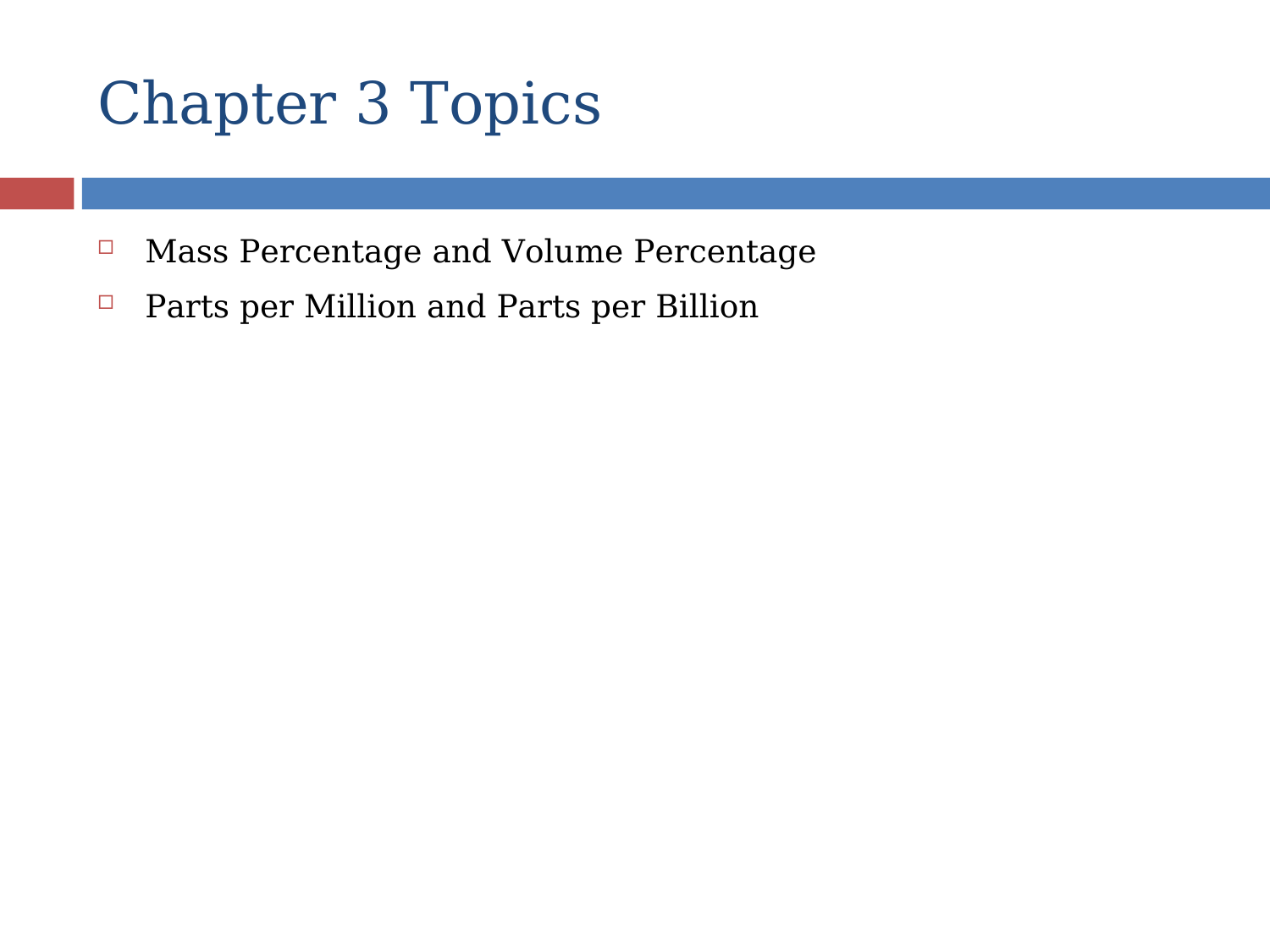

# Chapter 3 Topics
Mass Percentage and Volume Percentage
Parts per Million and Parts per Billion